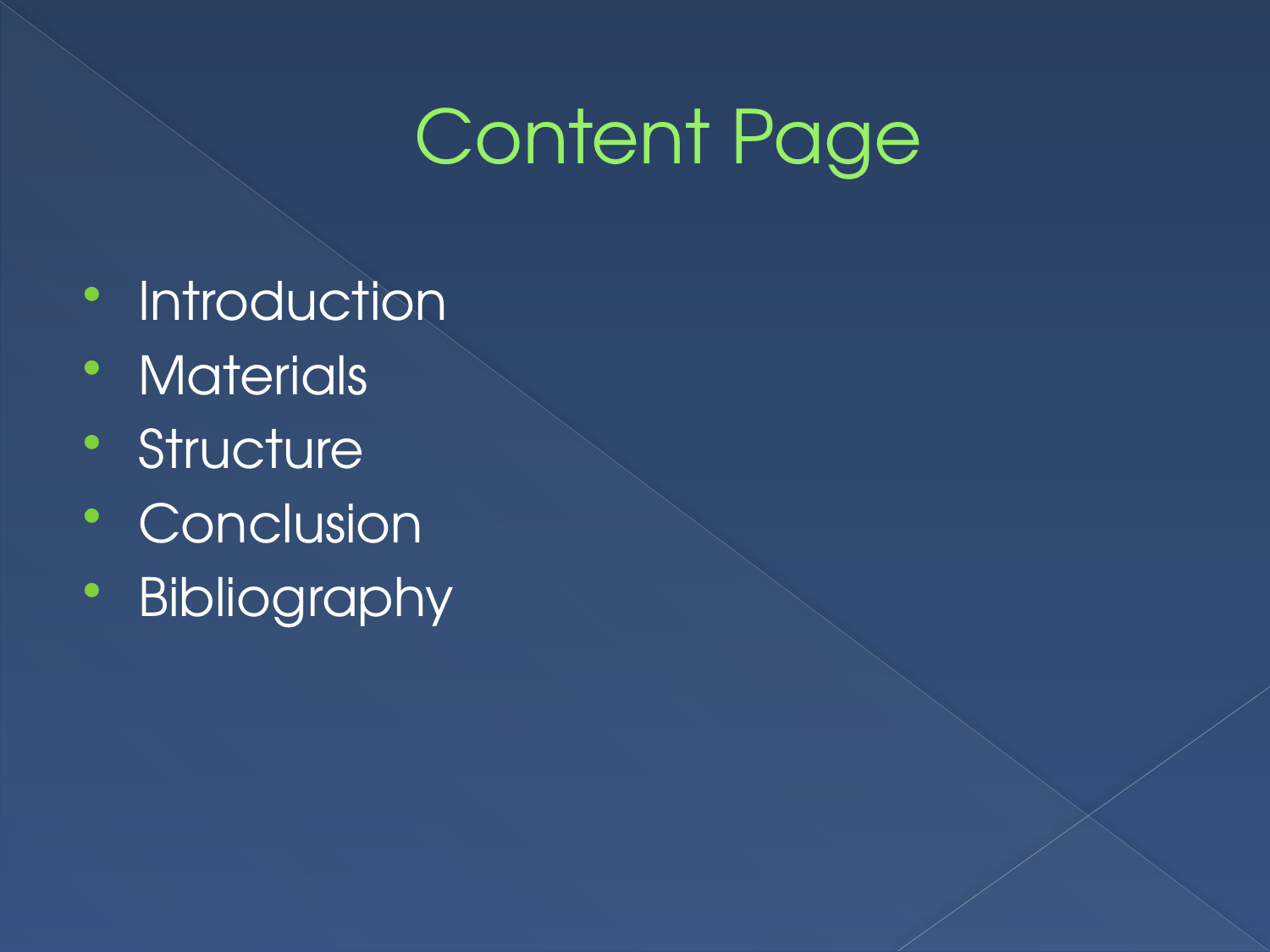

# Content Page
Introduction
Materials
Structure
Conclusion
Bibliography